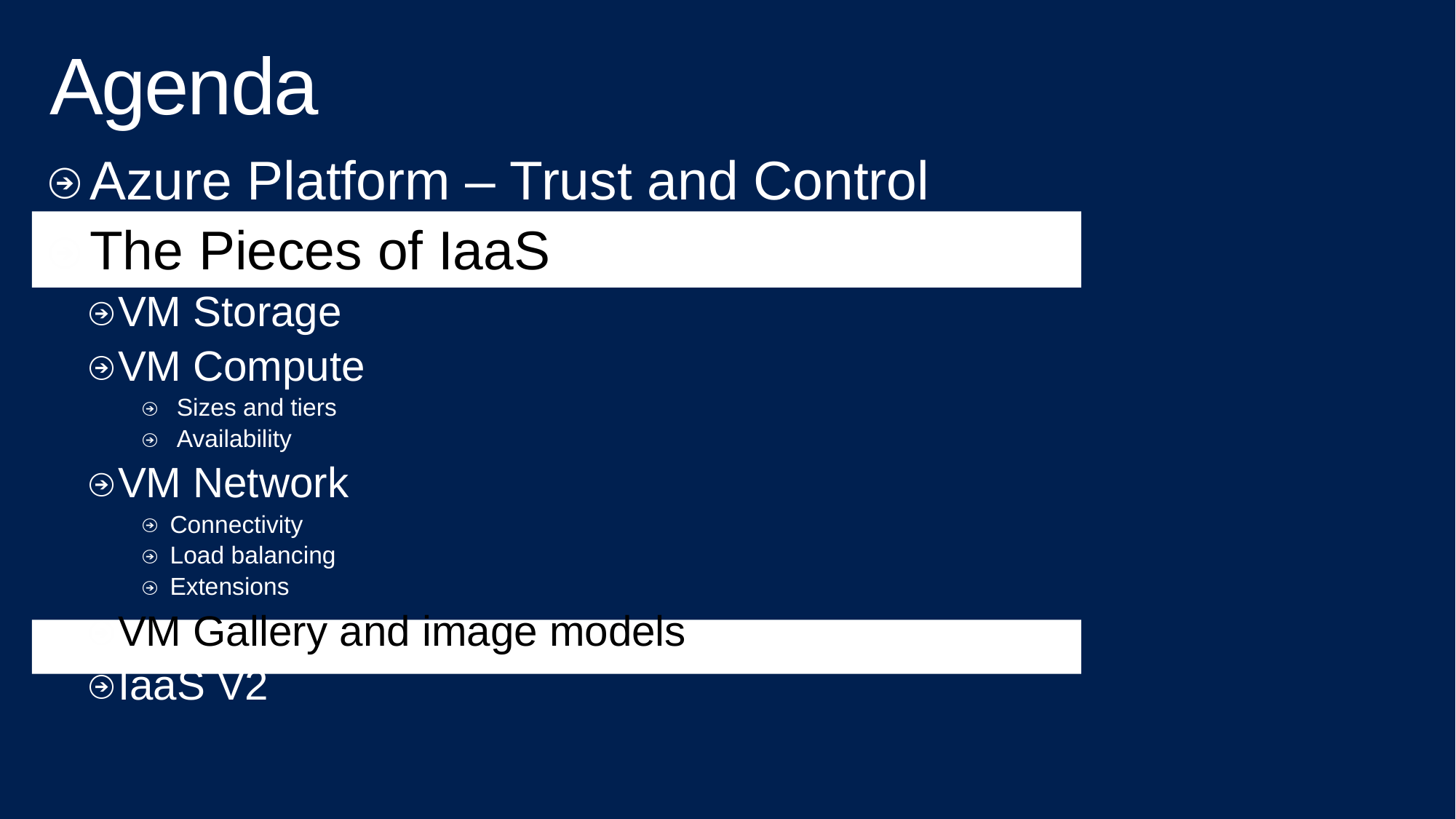

# Agenda
Azure Platform – Trust and Control
The Pieces of IaaS
VM Storage
VM Compute
 Sizes and tiers
 Availability
VM Network
Connectivity
Load balancing
Extensions
VM Gallery and image models
IaaS V2